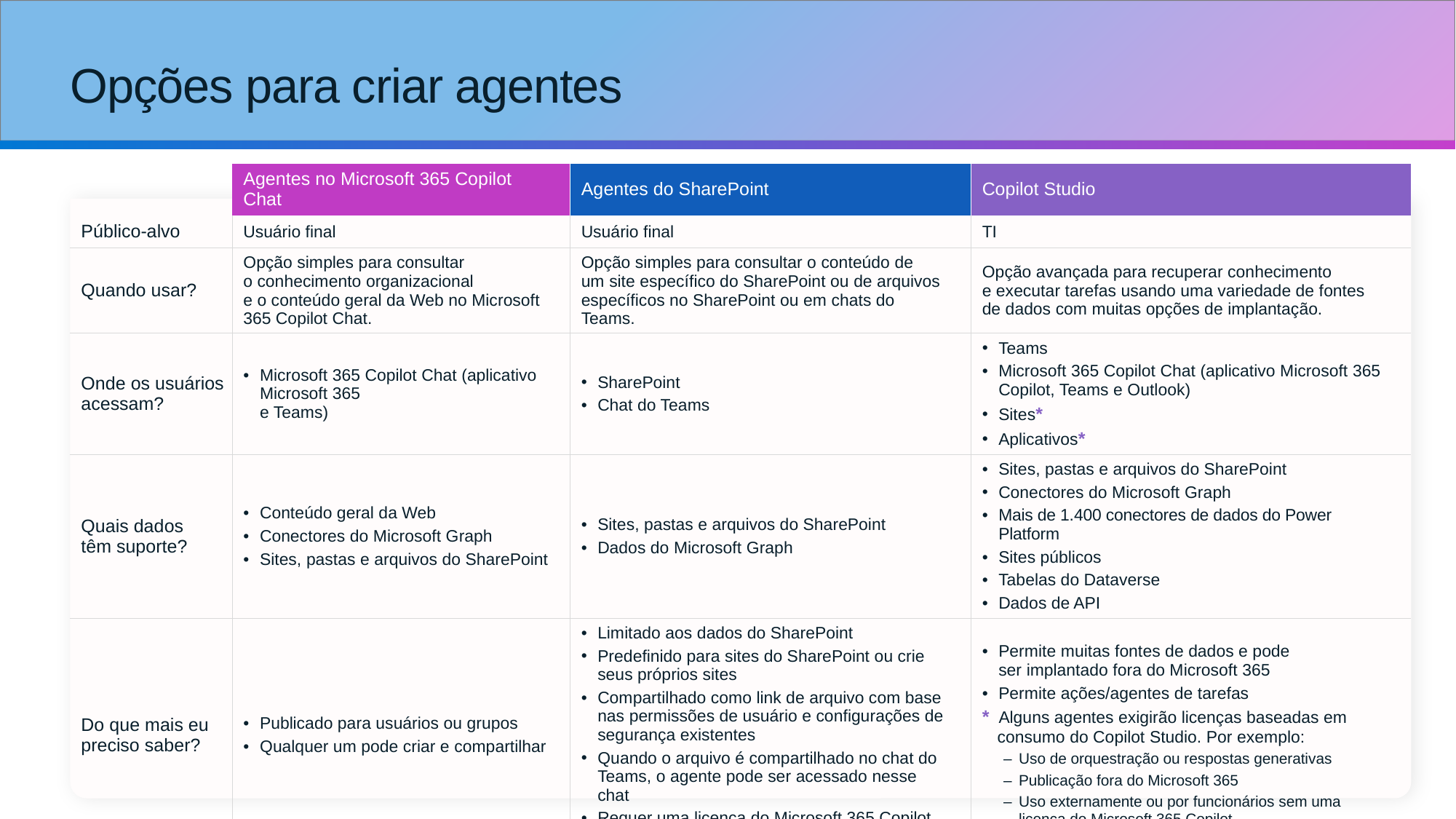

# Opções para criar agentes

|  | Agentes no Microsoft 365 Copilot Chat | Agentes do SharePoint | Copilot Studio |
| --- | --- | --- | --- |
| Público-alvo | Usuário final | Usuário final | TI |
| Quando usar? | Opção simples para consultar o conhecimento organizacional e o conteúdo geral da Web no Microsoft 365 Copilot Chat. | Opção simples para consultar o conteúdo de um site específico do SharePoint ou de arquivos específicos no SharePoint ou em chats do Teams. | Opção avançada para recuperar conhecimento e executar tarefas usando uma variedade de fontes de dados com muitas opções de implantação. |
| Onde os usuários acessam? | Microsoft 365 Copilot Chat (aplicativo Microsoft 365 e Teams) | SharePoint Chat do Teams | Teams Microsoft 365 Copilot Chat (aplicativo Microsoft 365 Copilot, Teams e Outlook) Sites\* Aplicativos\* |
| Quais dados têm suporte? | Conteúdo geral da Web Conectores do Microsoft Graph Sites, pastas e arquivos do SharePoint | Sites, pastas e arquivos do SharePoint Dados do Microsoft Graph | Sites, pastas e arquivos do SharePoint Conectores do Microsoft Graph Mais de 1.400 conectores de dados do Power Platform Sites públicos Tabelas do Dataverse Dados de API |
| Do que mais eu preciso saber? | Publicado para usuários ou grupos Qualquer um pode criar e compartilhar | Limitado aos dados do SharePoint Predefinido para sites do SharePoint ou crie seus próprios sites Compartilhado como link de arquivo com base nas permissões de usuário e configurações de segurança existentes Quando o arquivo é compartilhado no chat do Teams, o agente pode ser acessado nesse chat Requer uma licença do Microsoft 365 Copilot ou medidor de consumo do Copilot Studio | Permite muitas fontes de dados e pode ser implantado fora do Microsoft 365 Permite ações/agentes de tarefas \* Alguns agentes exigirão licenças baseadas em consumo do Copilot Studio. Por exemplo: Uso de orquestração ou respostas generativas Publicação fora do Microsoft 365 Uso externamente ou por funcionários sem uma licença do Microsoft 365 Copilot |